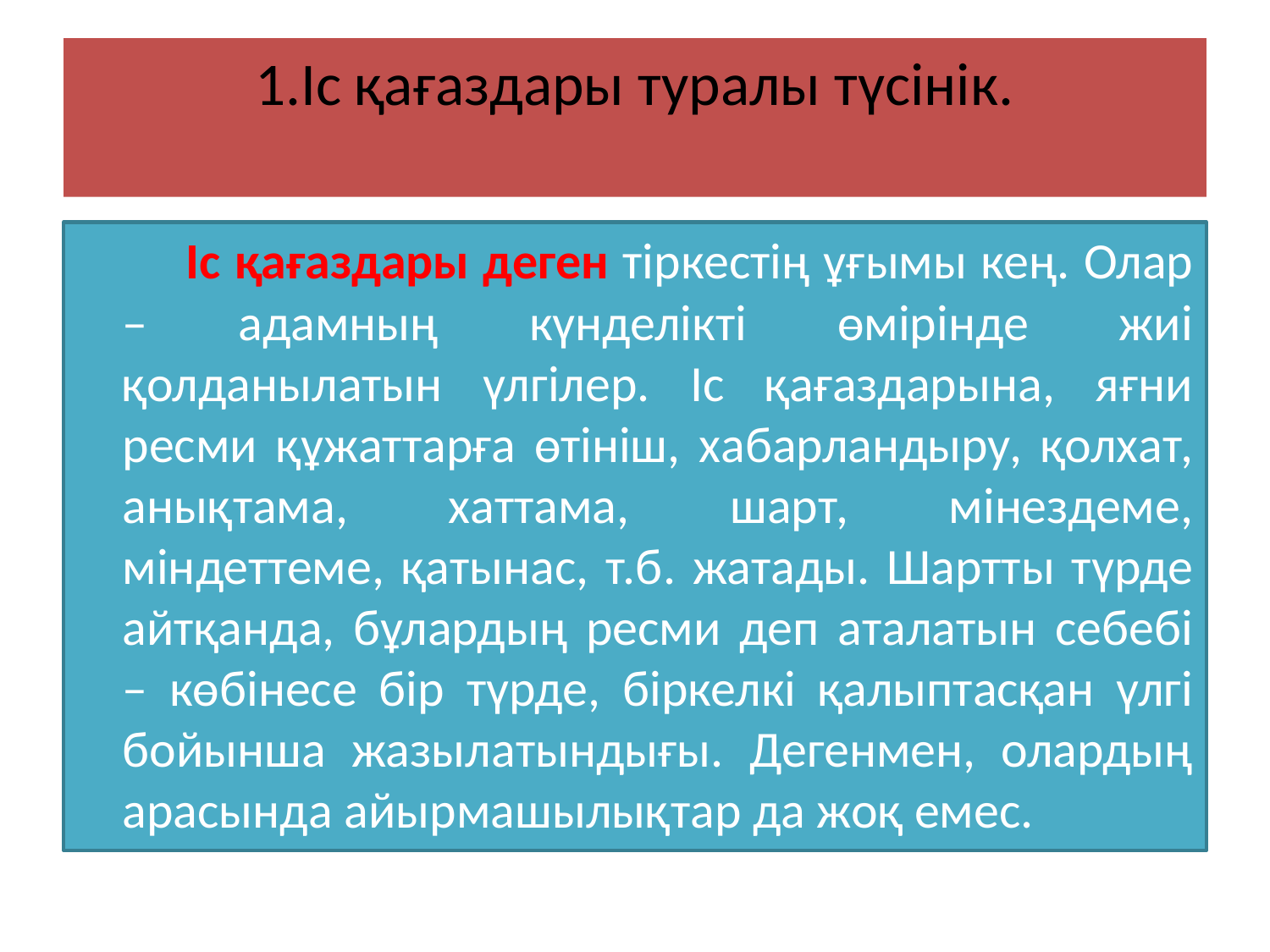

# 1.Іс қағаздары туралы түсінік.
        Іс қағаздары деген тіркестің ұғымы кең. Олар – адамның күнделікті өмірінде жиі қолданылатын үлгілер. Іс қағаздарына, яғни ресми құжаттарға өтініш, хабарландыру, қолхат, анықтама, хаттама, шарт, мінездеме, міндеттеме, қатынас, т.б. жатады. Шартты түрде айтқанда, бұлардың ресми деп аталатын себебі – көбінесе бір түрде, біркелкі қалыптасқан үлгі бойынша жазылатындығы. Дегенмен, олардың арасында айырмашылықтар да жоқ емес.